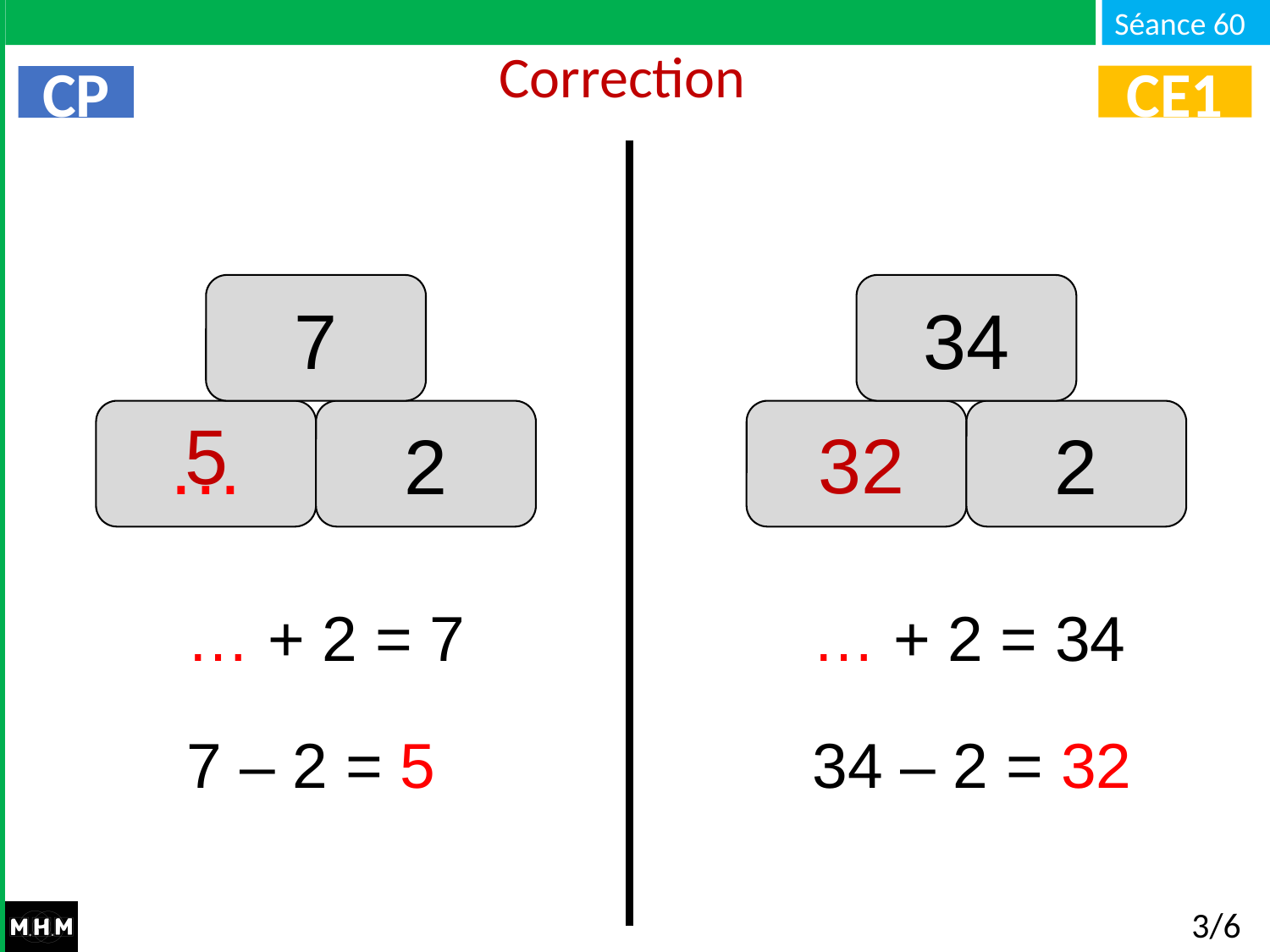

# Correction
CE1
CP
7
34
5
2
2
…
…
32
… + 2 = 34
… + 2 = 7
34 – 2 = 32
7 – 2 = 5
3/6